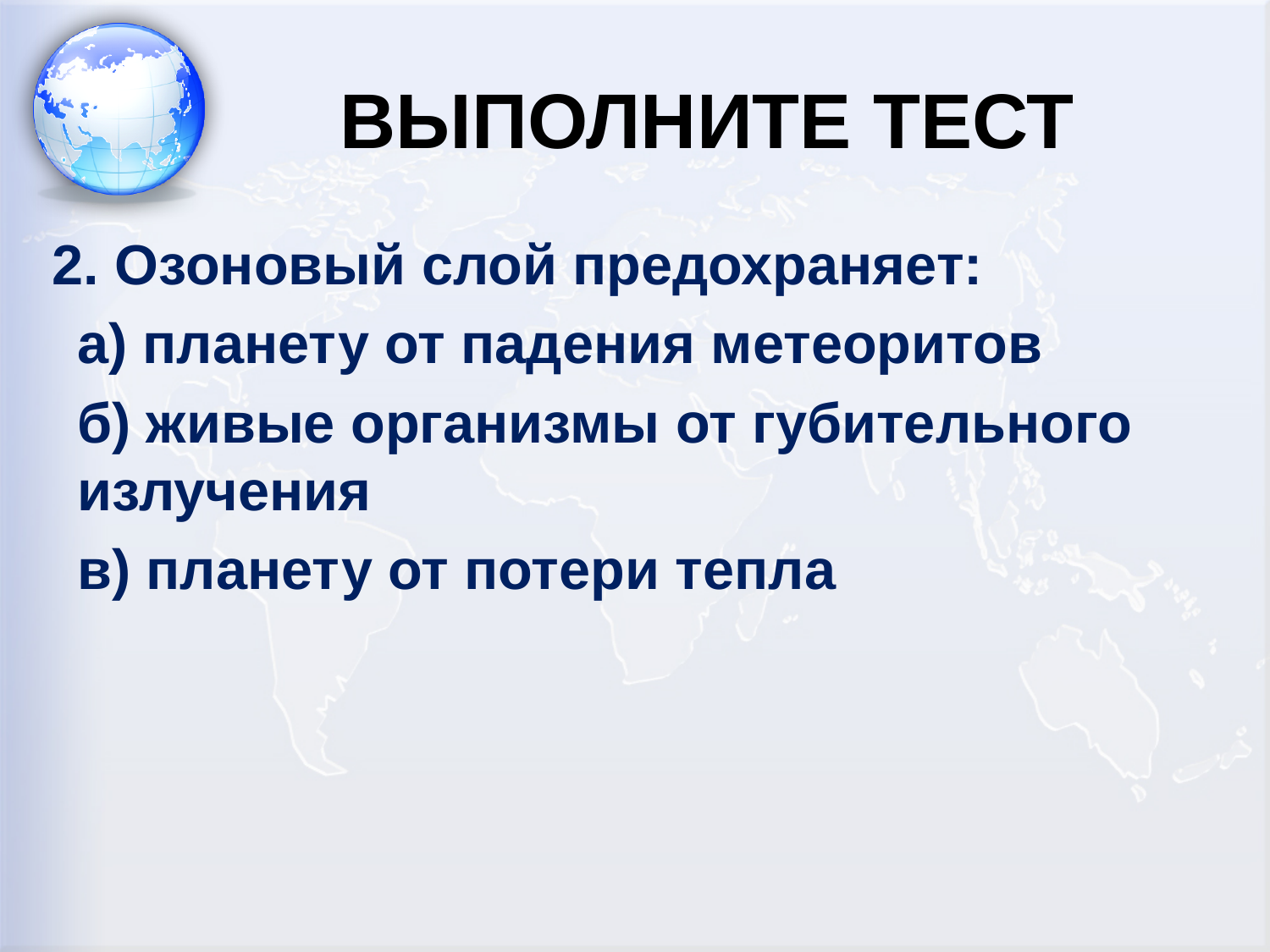

# ВЫПОЛНИТЕ ТЕСТ
2. Озоновый слой предохраняет:
а) планету от падения метеоритов
б) живые организмы от губительного излучения
в) планету от потери тепла